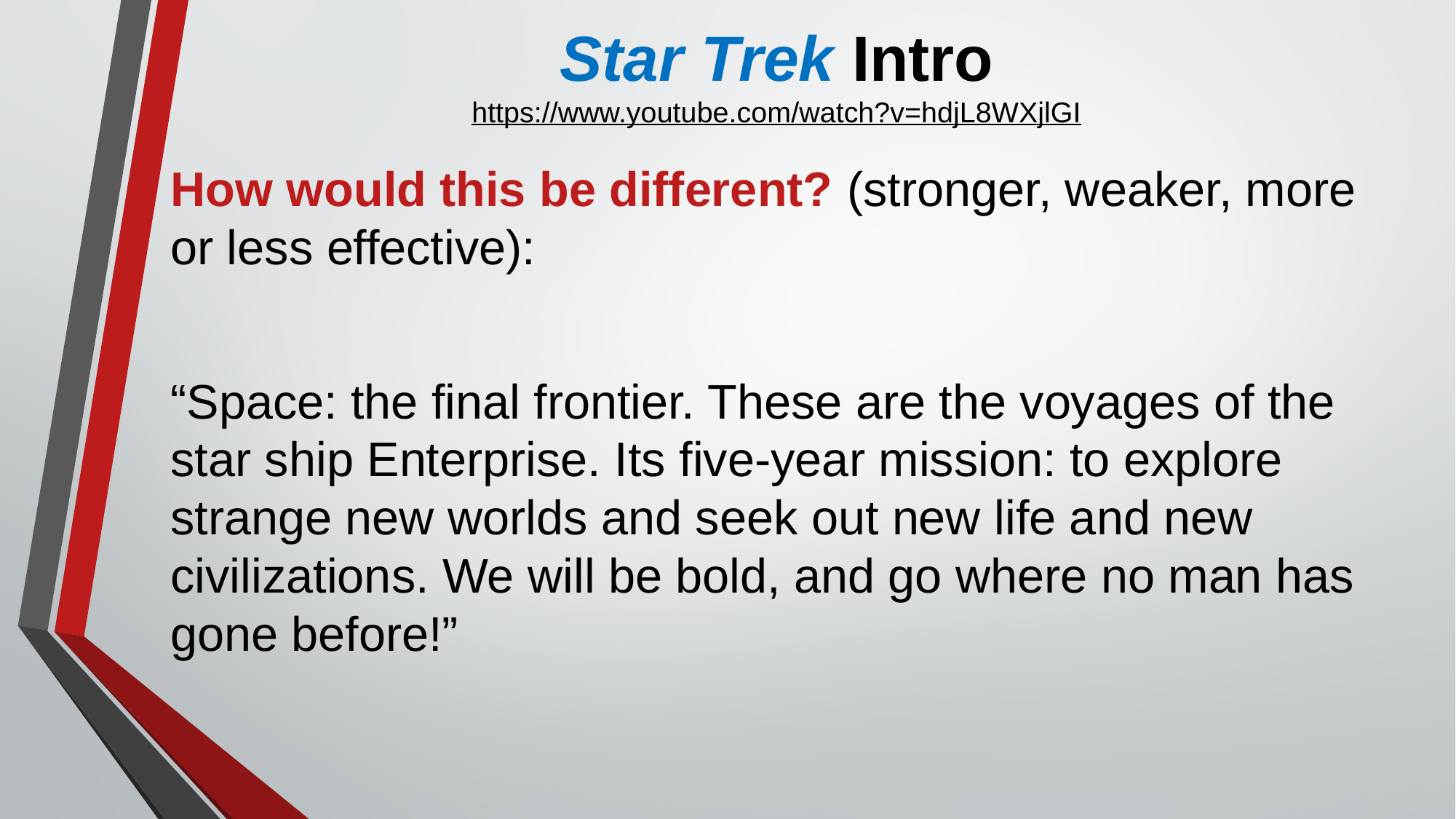

# Star Trek Intro https://www.youtube.com/watch?v=hdjL8WXjlGI
How would this be different? (stronger, weaker, more or less effective):

“Space: the final frontier. These are the voyages of the star ship Enterprise. Its five-year mission: to explore strange new worlds and seek out new life and new civilizations. We will be bold, and go where no man has gone before!”